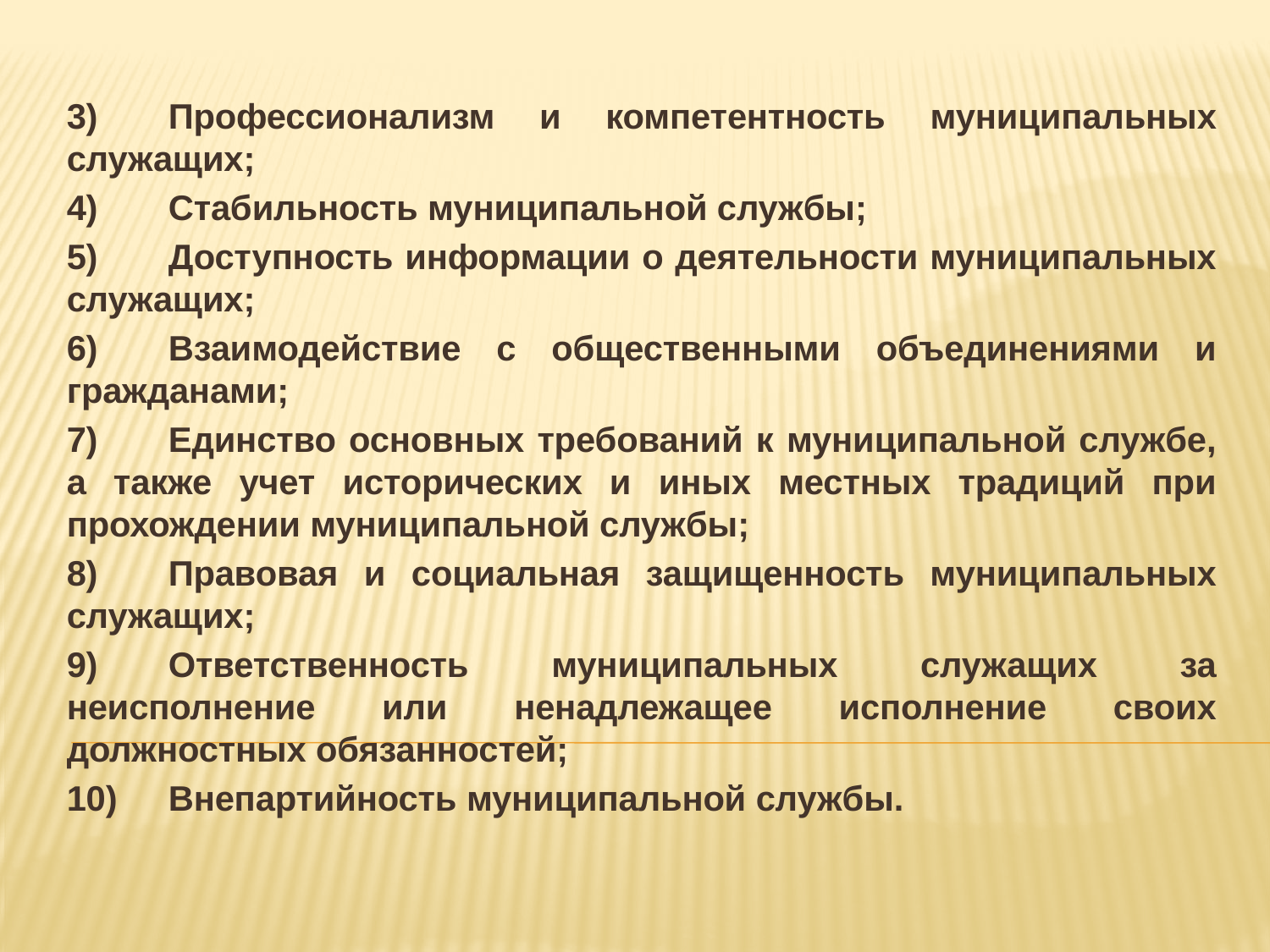

3)	Профессионализм и компетентность муниципальных служащих;
4)	Стабильность муниципальной службы;
5)	Доступность информации о деятельности муниципальных служащих;
6)	Взаимодействие с общественными объединениями и гражданами;
7)	Единство основных требований к муниципальной службе, а также учет исторических и иных местных традиций при прохождении муниципальной службы;
8)	Правовая и социальная защищенность муниципальных служащих;
9)	Ответственность муниципальных служащих за неисполнение или ненадлежащее исполнение своих должностных обязанностей;
10)	Внепартийность муниципальной службы.